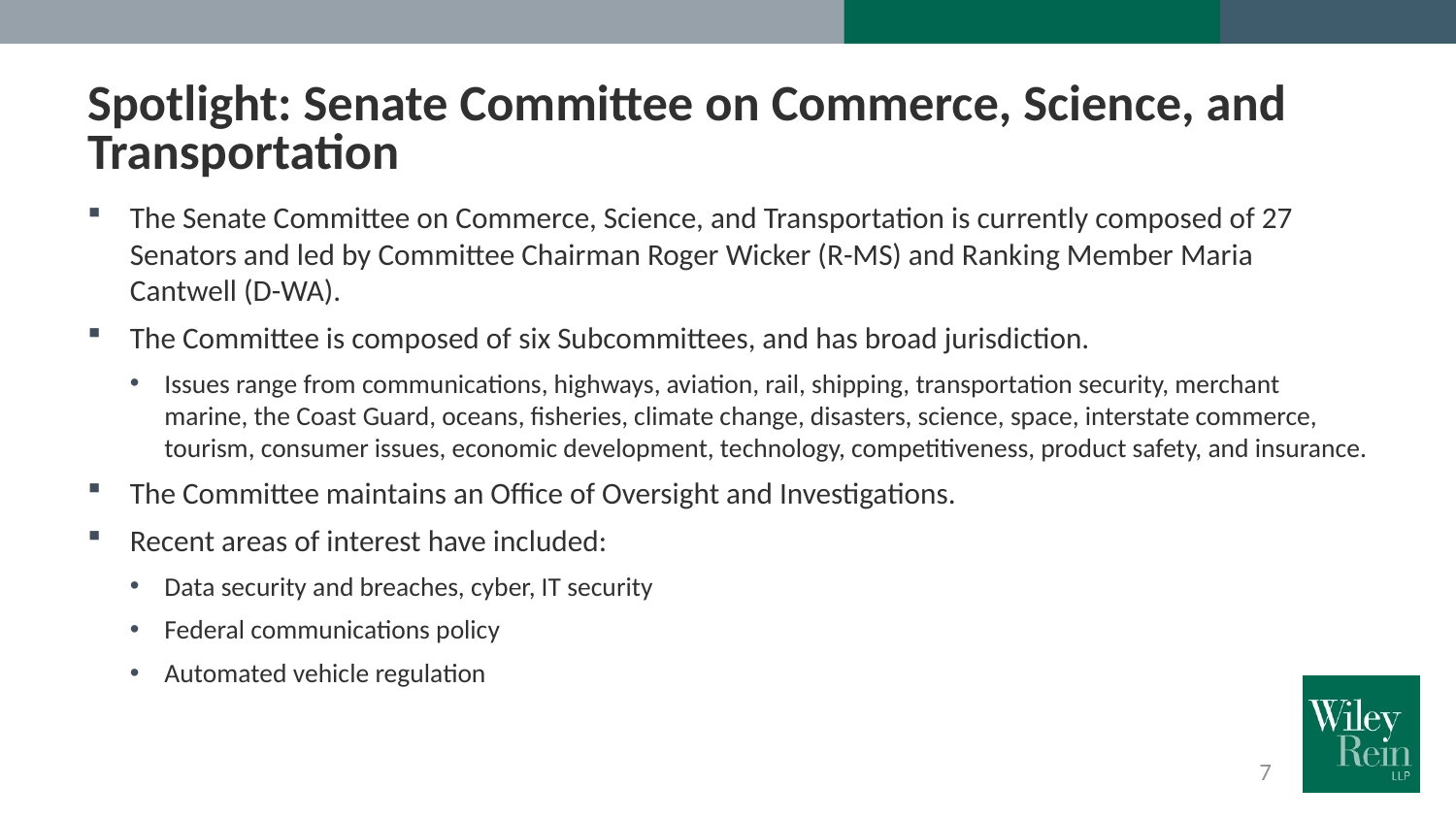

# Spotlight: Senate Committee on Commerce, Science, and Transportation
The Senate Committee on Commerce, Science, and Transportation is currently composed of 27 Senators and led by Committee Chairman Roger Wicker (R-MS) and Ranking Member Maria Cantwell (D-WA).
The Committee is composed of six Subcommittees, and has broad jurisdiction.
Issues range from communications, highways, aviation, rail, shipping, transportation security, merchant marine, the Coast Guard, oceans, fisheries, climate change, disasters, science, space, interstate commerce, tourism, consumer issues, economic development, technology, competitiveness, product safety, and insurance.
The Committee maintains an Office of Oversight and Investigations.
Recent areas of interest have included:
Data security and breaches, cyber, IT security
Federal communications policy
Automated vehicle regulation

7